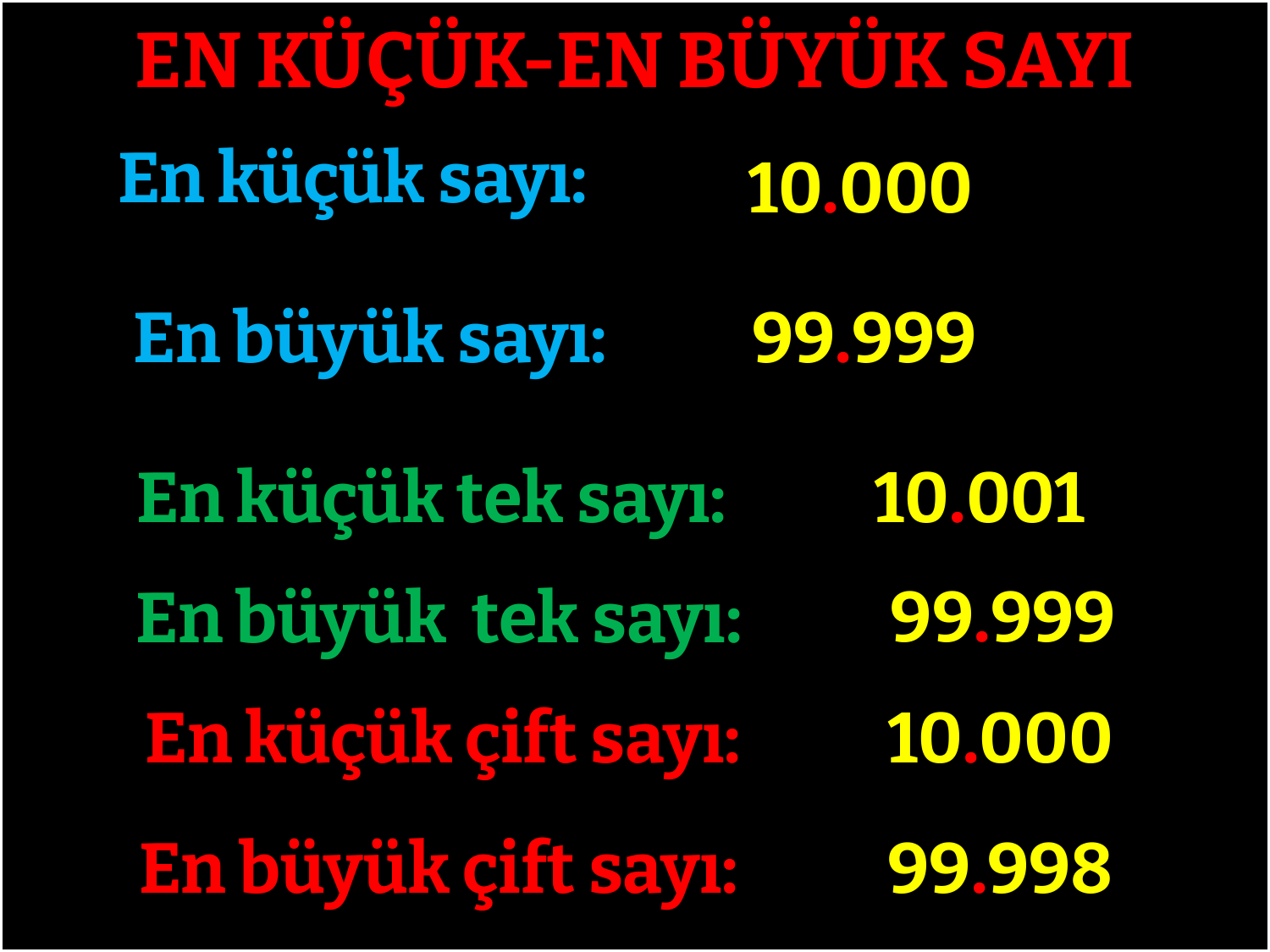

EN KÜÇÜK-EN BÜYÜK SAYI
En küçük sayı:
10.000
En büyük sayı:
99.999
#
En küçük tek sayı:
10.001
99.999
En büyük  tek sayı:
En küçük çift sayı:
10.000
En büyük çift sayı:
99.998